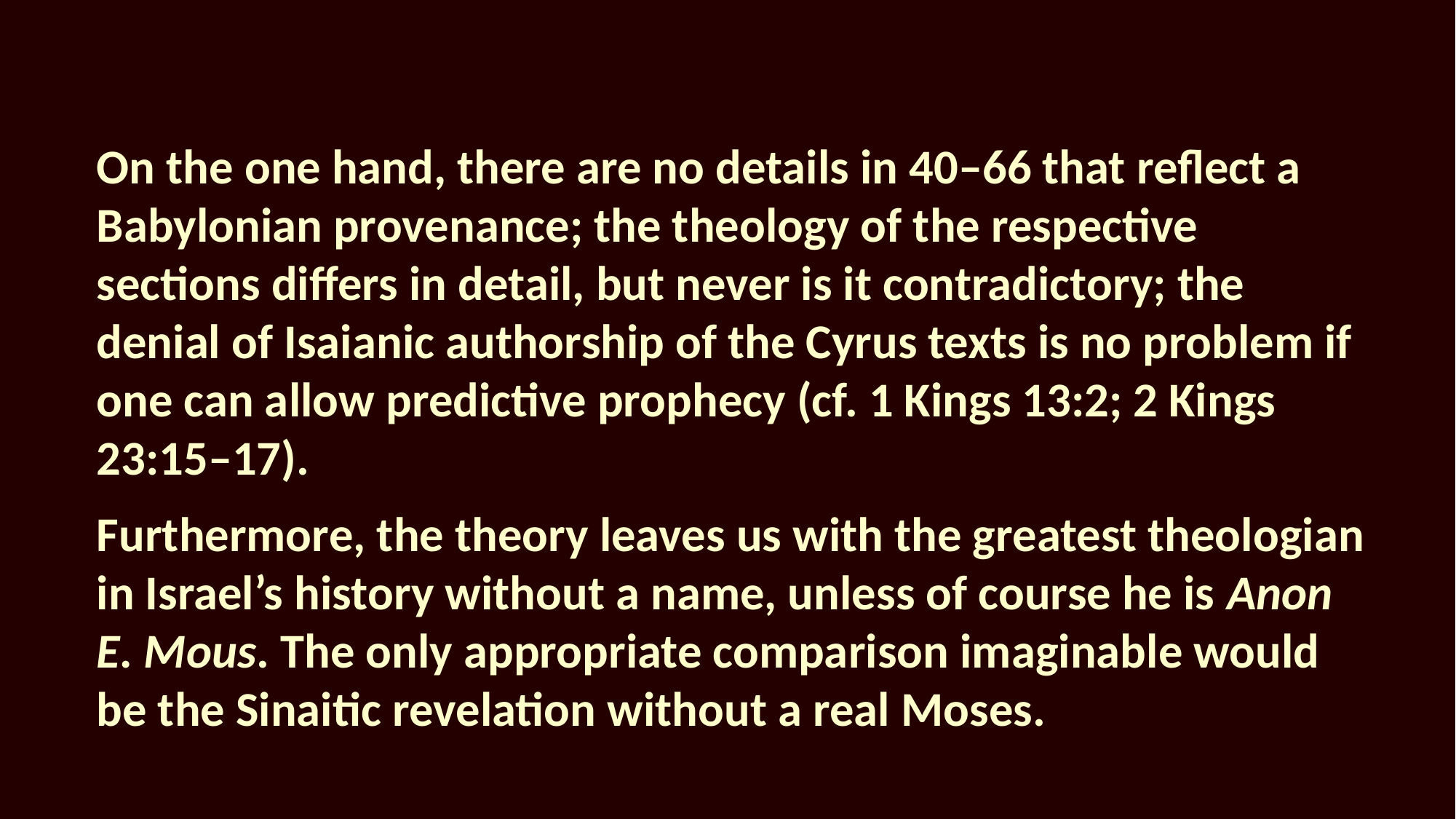

On the one hand, there are no details in 40–66 that reflect a Babylonian provenance; the theology of the respective sections differs in detail, but never is it contradictory; the denial of Isaianic authorship of the Cyrus texts is no problem if one can allow predictive prophecy (cf. 1 Kings 13:2; 2 Kings 23:15–17).
Furthermore, the theory leaves us with the greatest theologian in Israel’s history without a name, unless of course he is Anon E. Mous. The only appropriate comparison imaginable would be the Sinaitic revelation without a real Moses.